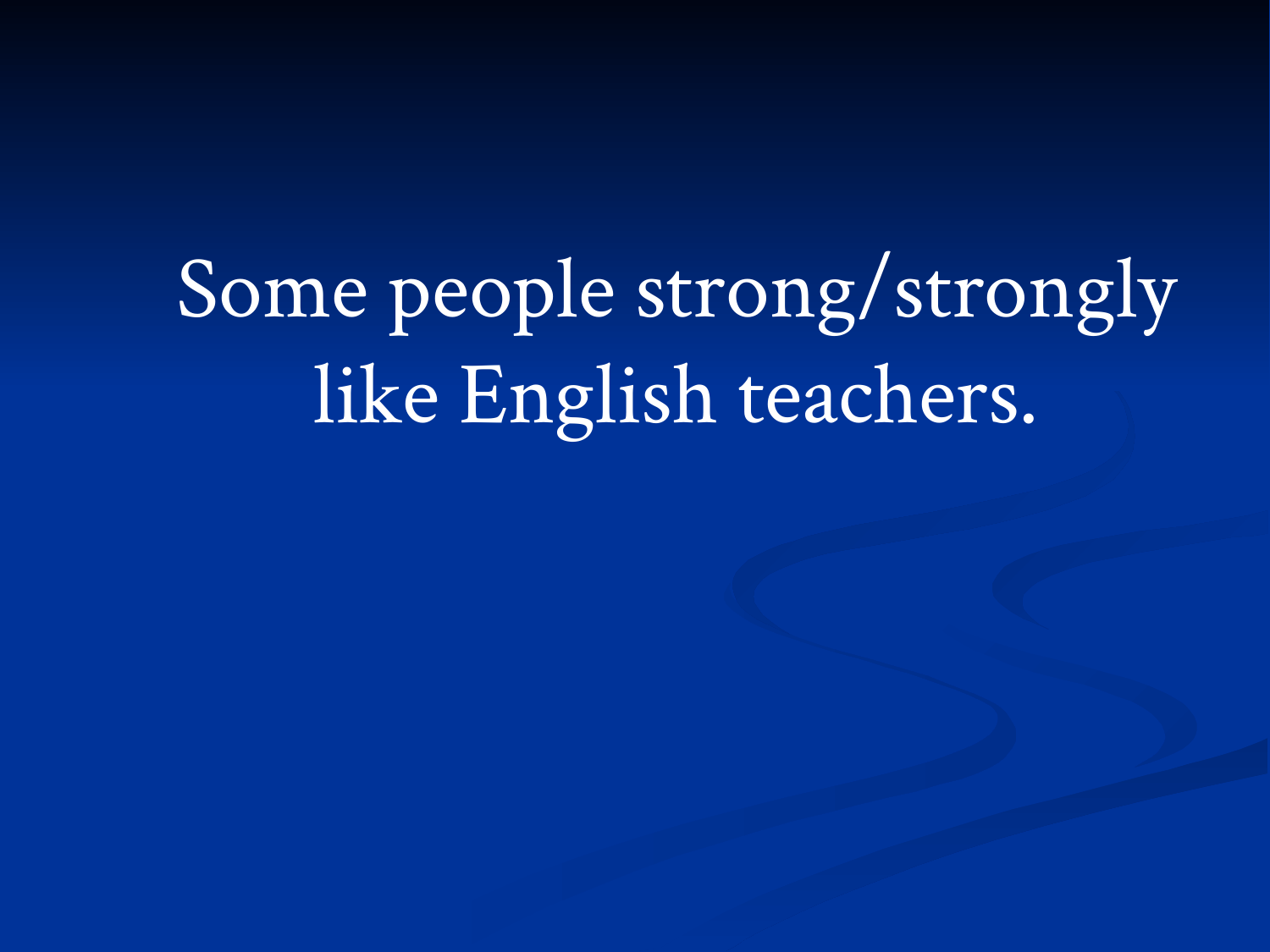

#
	Some people strong/strongly like English teachers.